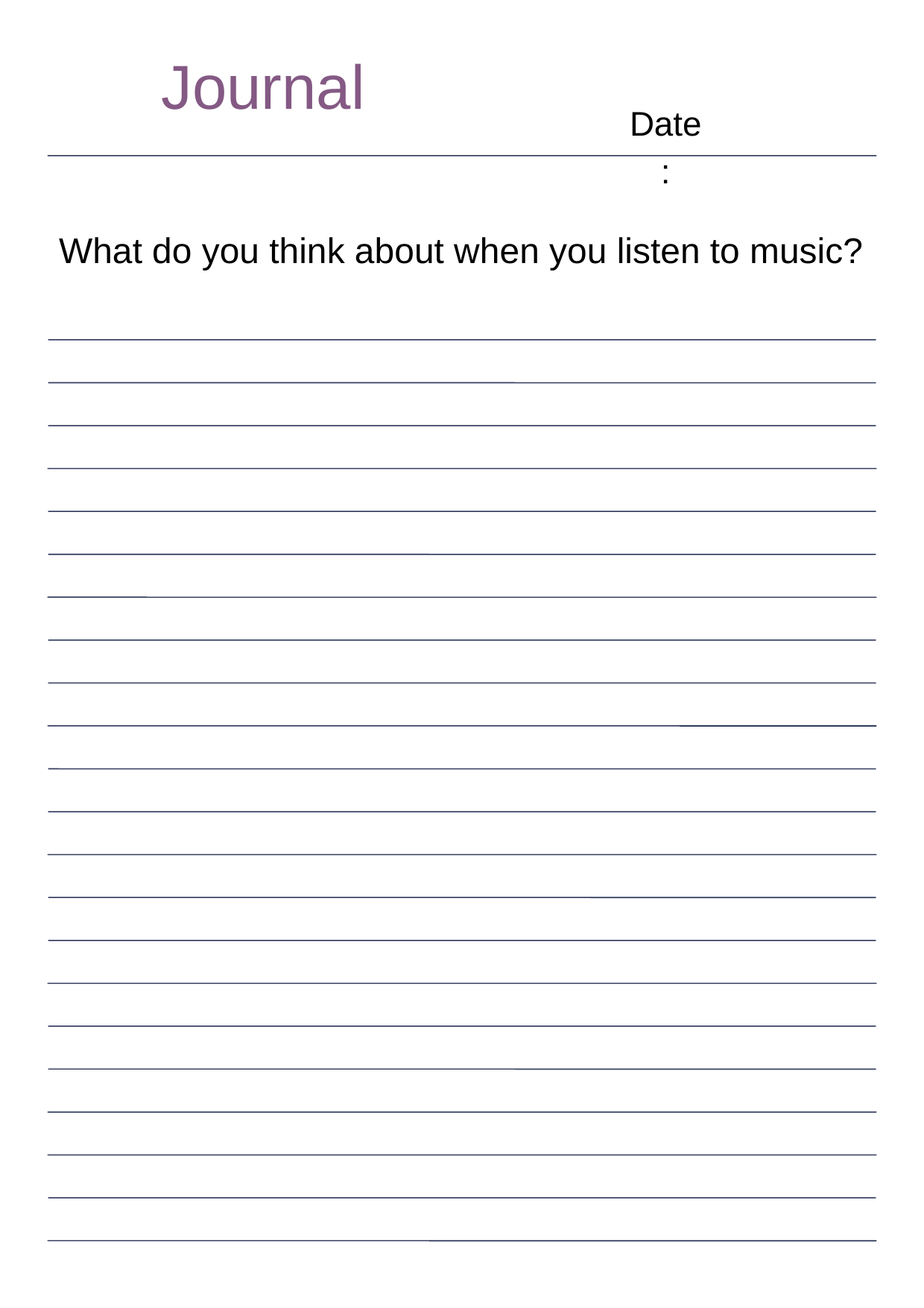

Journal
Date:

What do you think about when you listen to music?